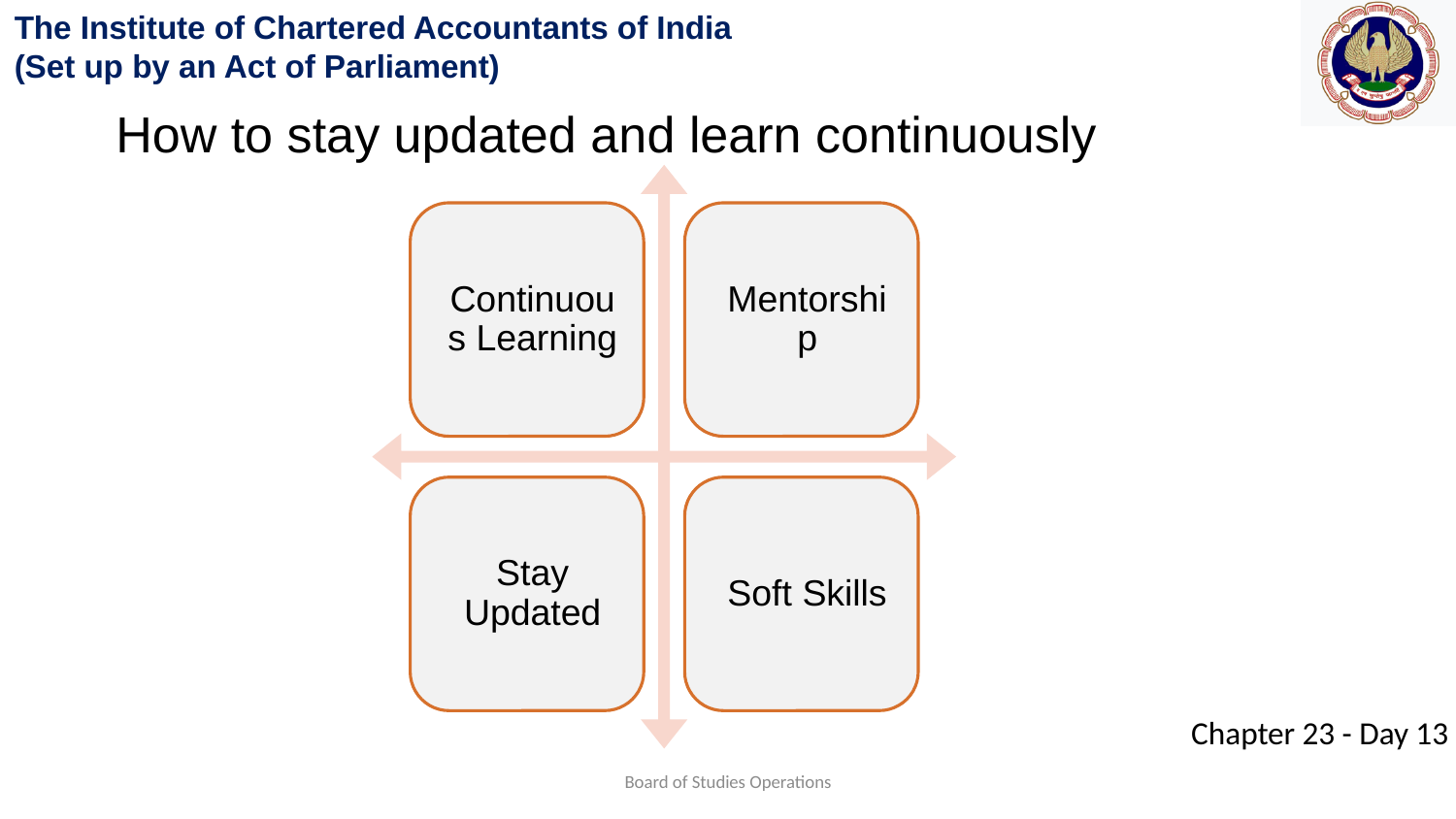

How to stay updated and learn continuously

Continuous Learning
Mentorship
Stay Updated
Soft Skills
Board of Studies Operations